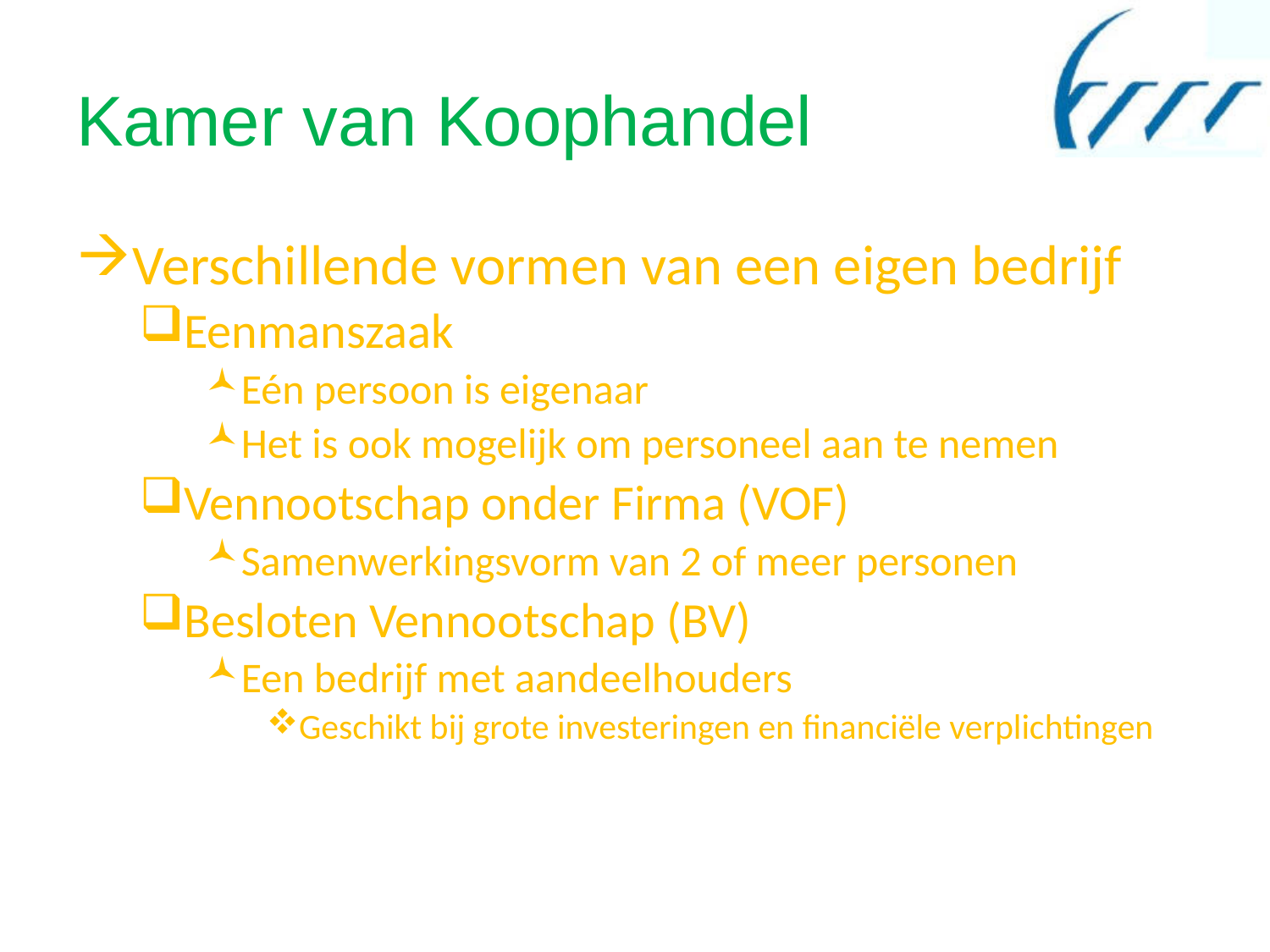

# Kamer van Koophandel
Verschillende vormen van een eigen bedrijf
Eenmanszaak
Eén persoon is eigenaar
Het is ook mogelijk om personeel aan te nemen
Vennootschap onder Firma (VOF)
Samenwerkingsvorm van 2 of meer personen
Besloten Vennootschap (BV)
Een bedrijf met aandeelhouders
Geschikt bij grote investeringen en financiële verplichtingen